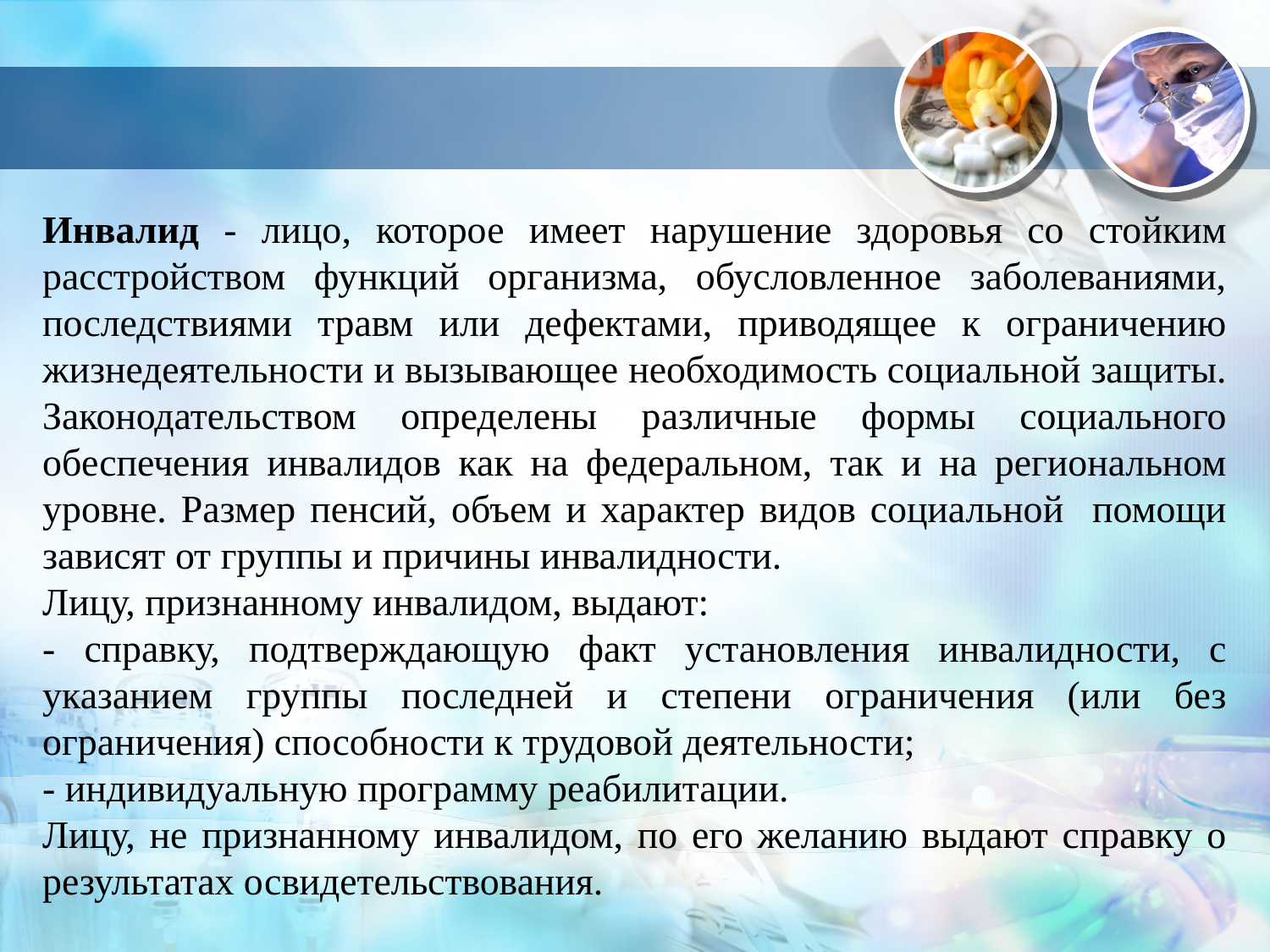

Инвалид - лицо, которое имеет нарушение здоровья со стойким расстройством функций организма, обусловленное заболеваниями, последствиями травм или дефектами, приводящее к ограничению жизнедеятельности и вызывающее необходимость социальной защиты. Законодательством определены различные формы социального обеспечения инвалидов как на федеральном, так и на региональном уровне. Размер пенсий, объем и характер видов социальной  помощи зависят от группы и причины инвалидности.
Лицу, признанному инвалидом, выдают:
- справку, подтверждающую факт установления инвалидности, с указанием группы последней и степени ограничения (или без ограничения) способности к трудовой деятельности;
- индивидуальную программу реабилитации.
Лицу, не признанному инвалидом, по его желанию выдают справку о результатах освидетельствования.